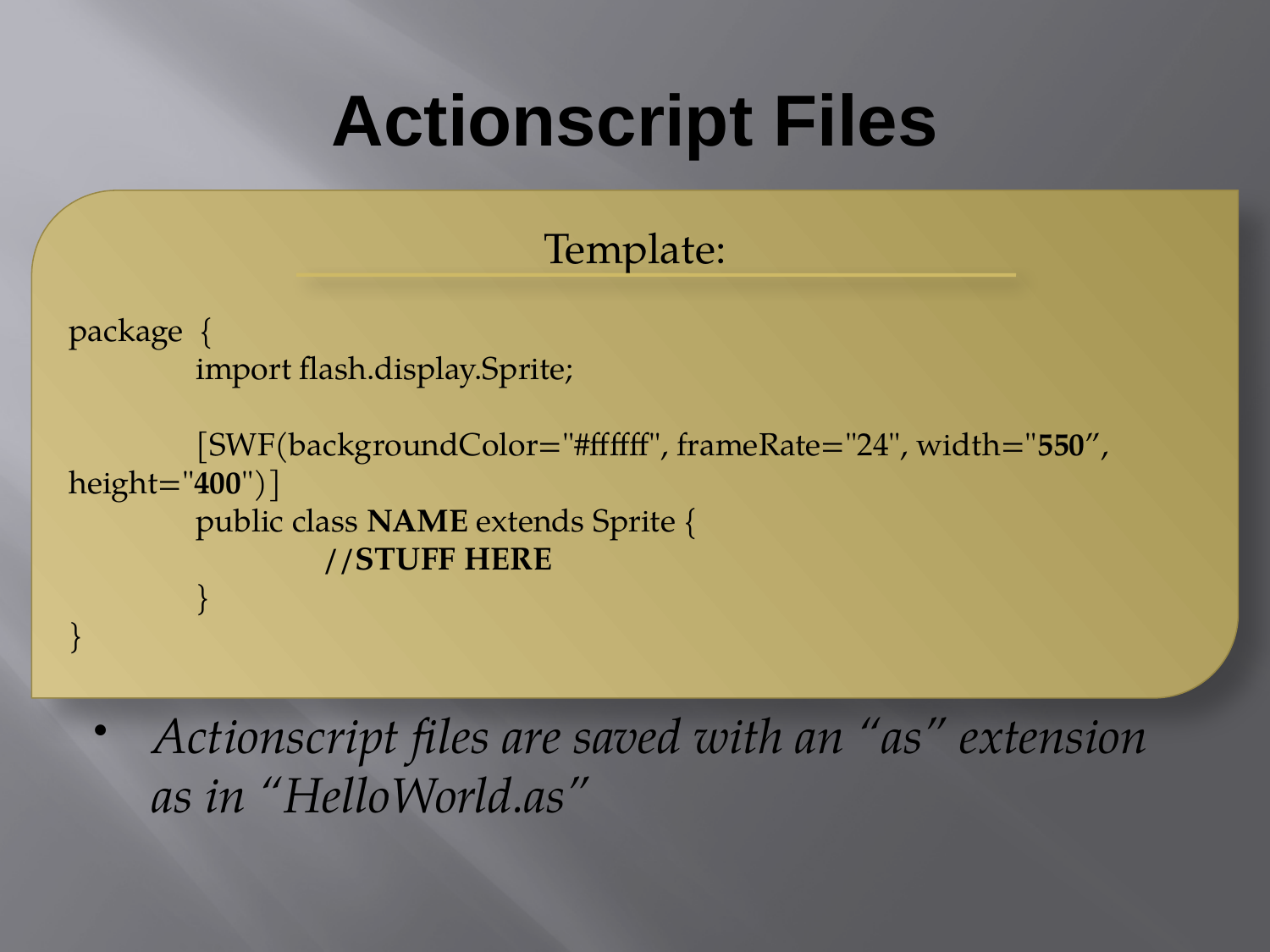

# Actionscript Files
Template:

package  {
	import flash.display.Sprite;

	[SWF(backgroundColor="#ffffff", frameRate="24", width="550”, height="400")]
	public class NAME extends Sprite {
		//STUFF HERE
	}
}
Actionscript files are saved with an “as” extension as in “HelloWorld.as”